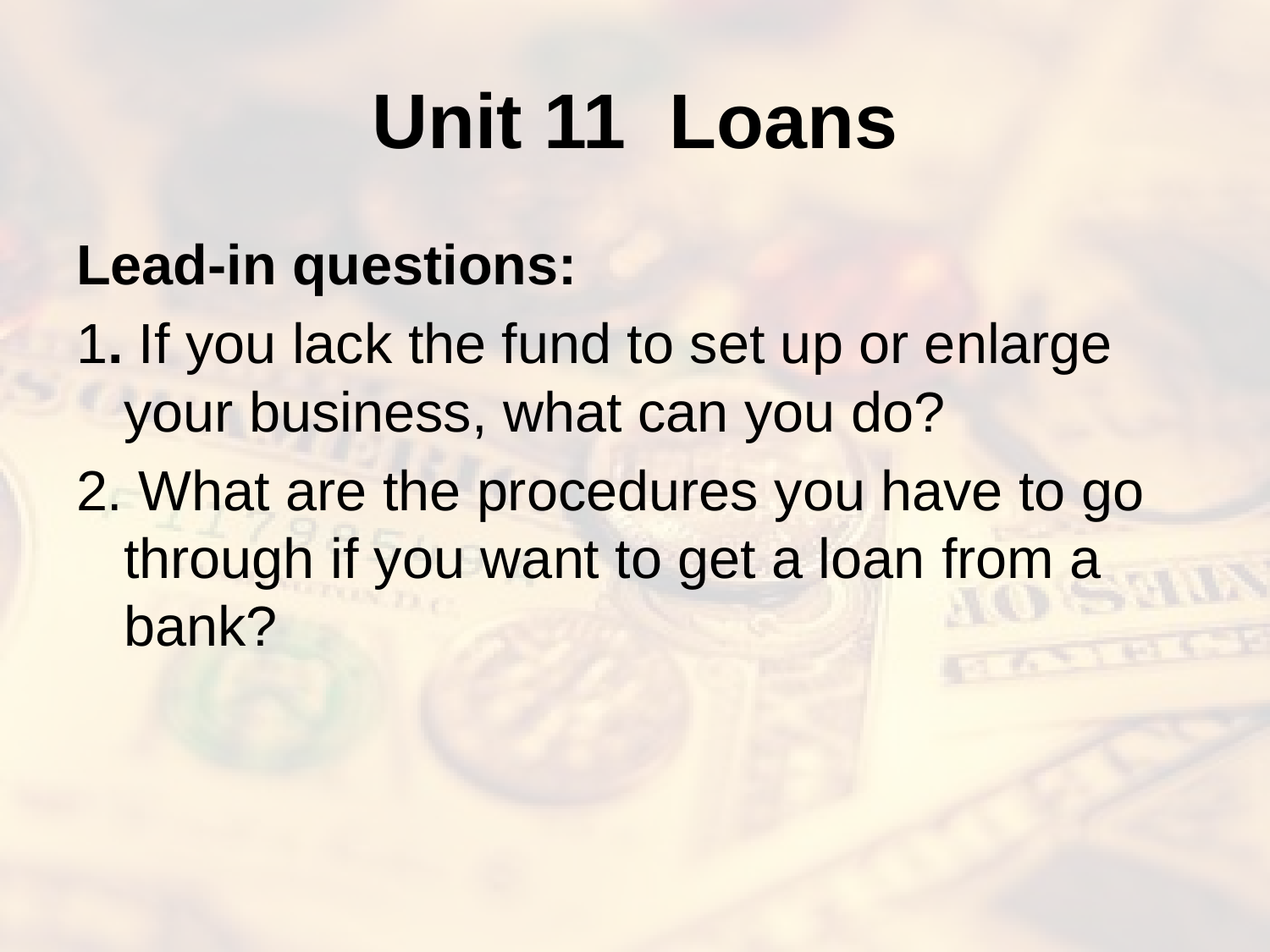

# Unit 11  Loans
Lead-in questions:
1. If you lack the fund to set up or enlarge your business, what can you do?
2. What are the procedures you have to go through if you want to get a loan from a bank?